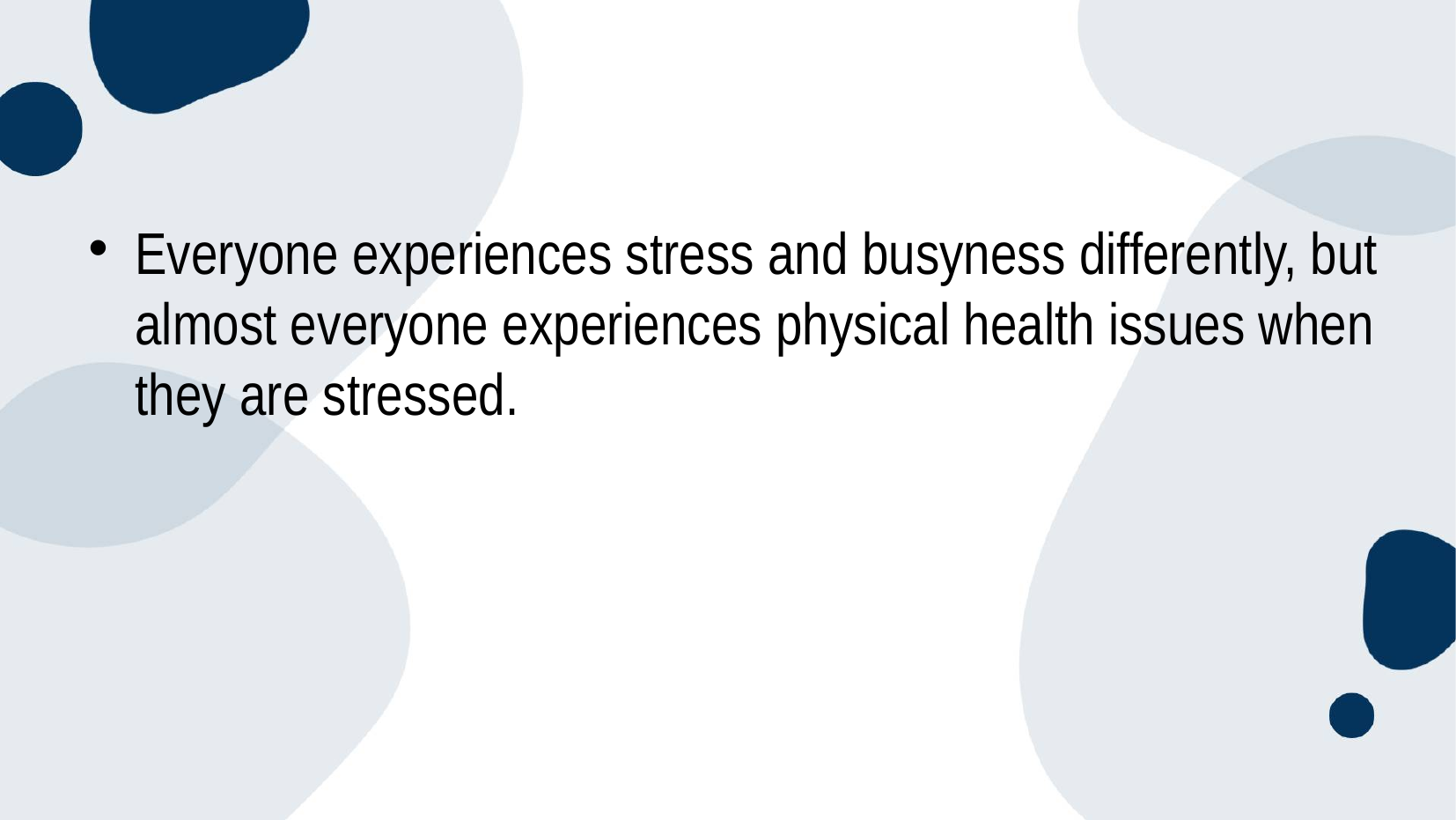

Everyone experiences stress and busyness differently, but almost everyone experiences physical health issues when they are stressed.